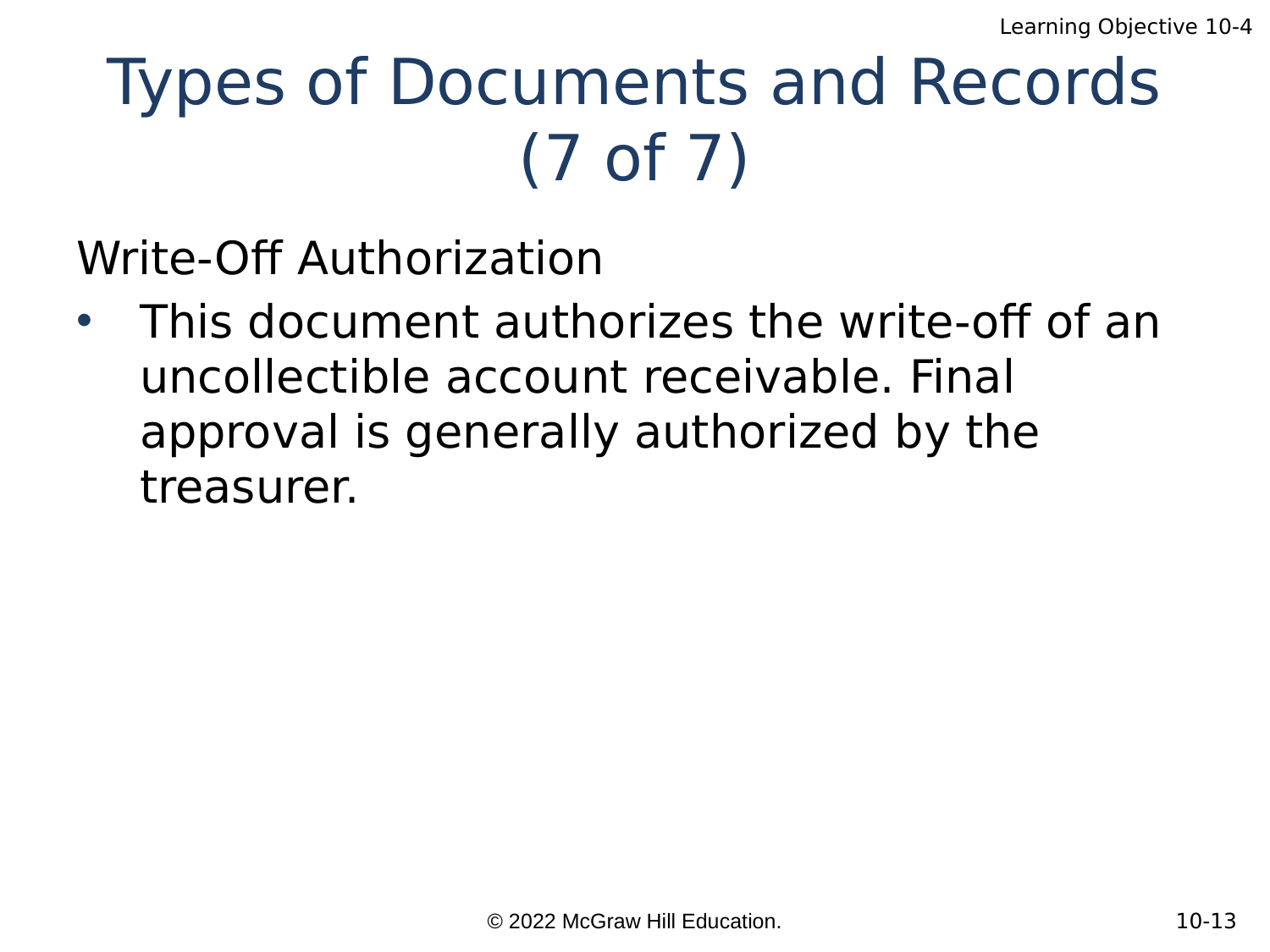

Learning Objective 10-4
# Types of Documents and Records (7 of 7)
Write-Off Authorization
This document authorizes the write-off of an uncollectible account receivable. Final approval is generally authorized by the treasurer.